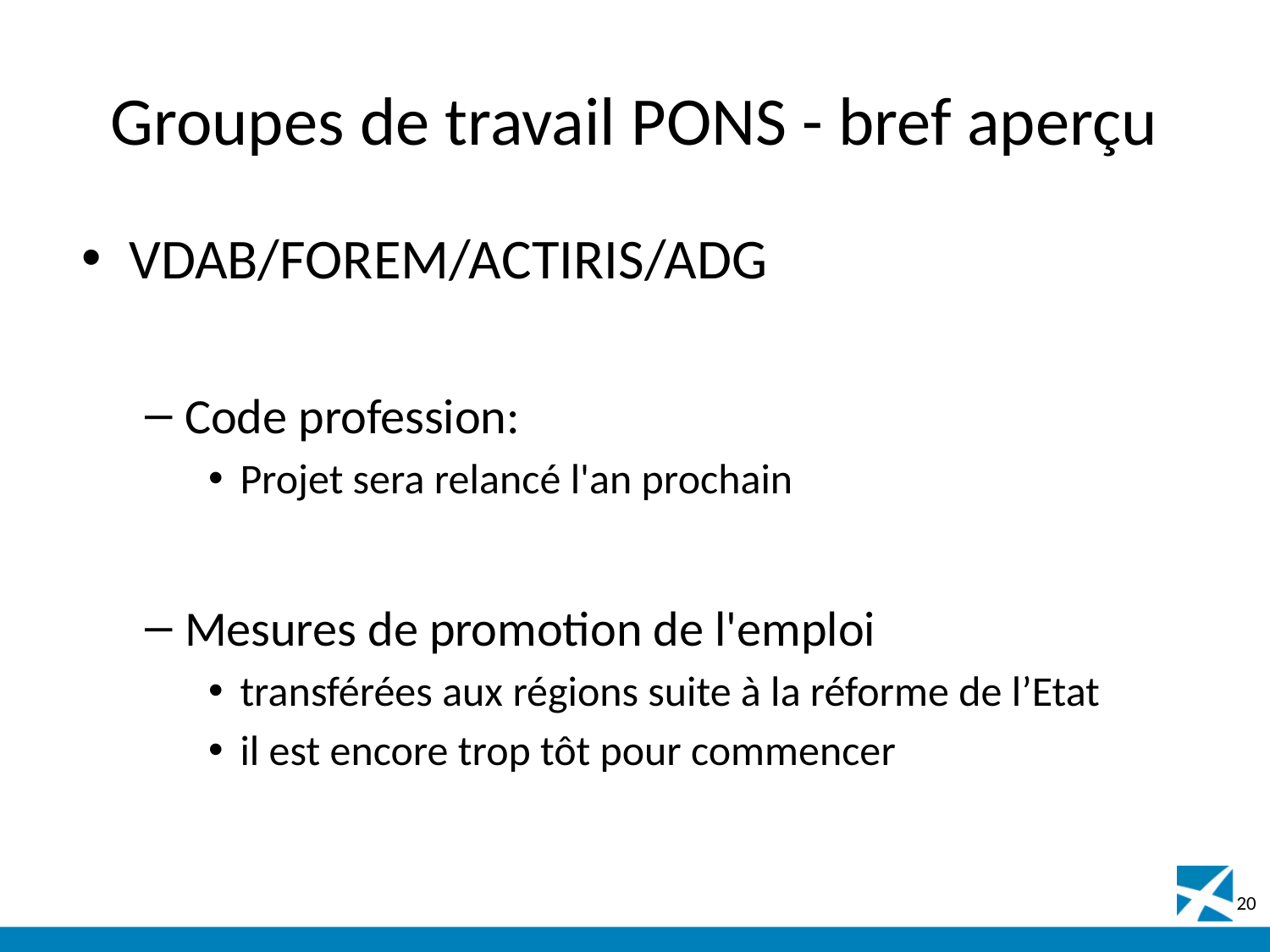

# Groupes de travail PONS - bref aperçu
VDAB/FOREM/ACTIRIS/ADG

Code profession:
Projet sera relancé l'an prochain

Mesures de promotion de l'emploi
transférées aux régions suite à la réforme de l’Etat
il est encore trop tôt pour commencer